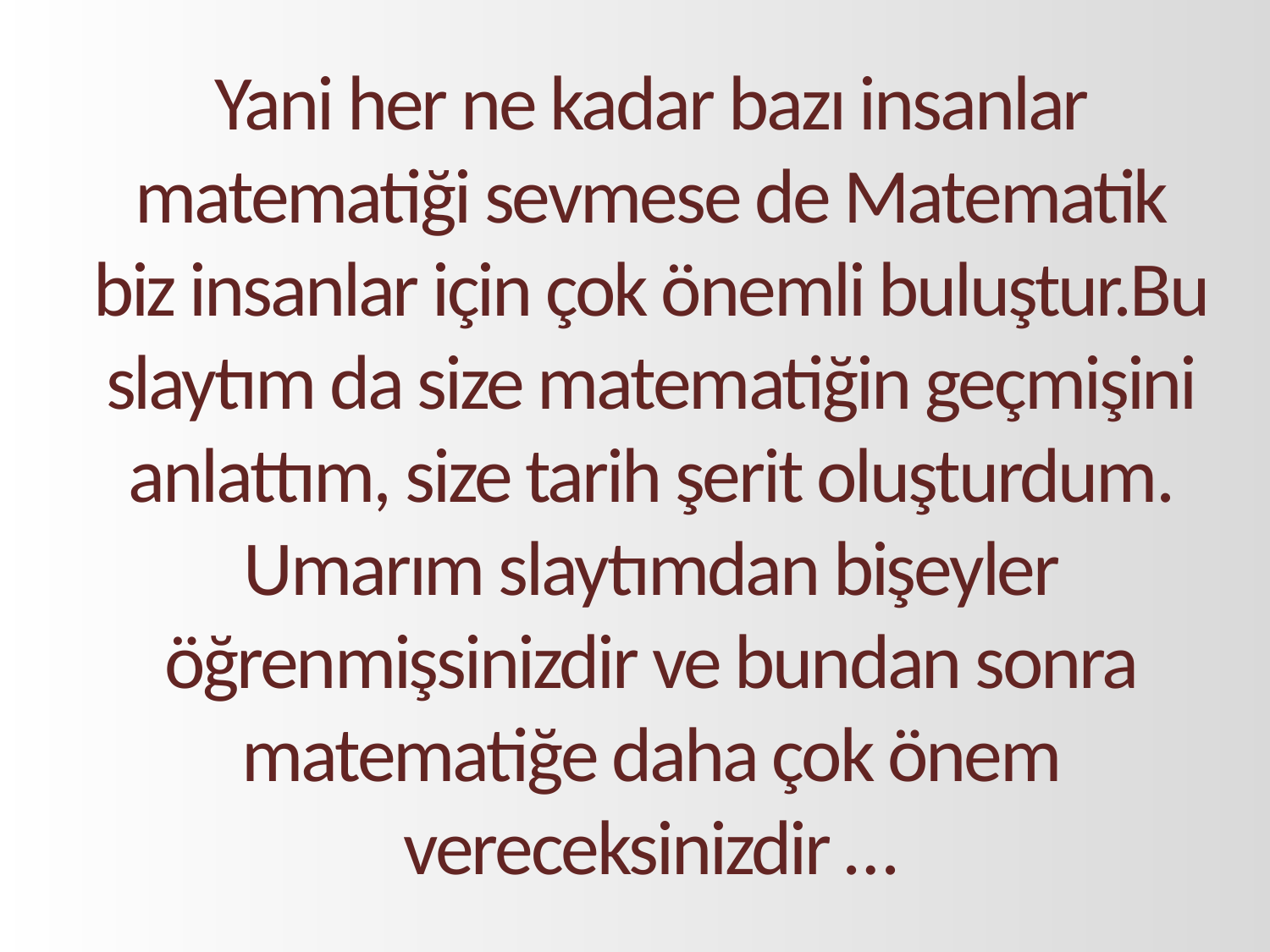

# Yani her ne kadar bazı insanlar matematiği sevmese de Matematik biz insanlar için çok önemli buluştur.Bu slaytım da size matematiğin geçmişini anlattım, size tarih şerit oluşturdum. Umarım slaytımdan bişeyler öğrenmişsinizdir ve bundan sonra matematiğe daha çok önem vereceksinizdir …